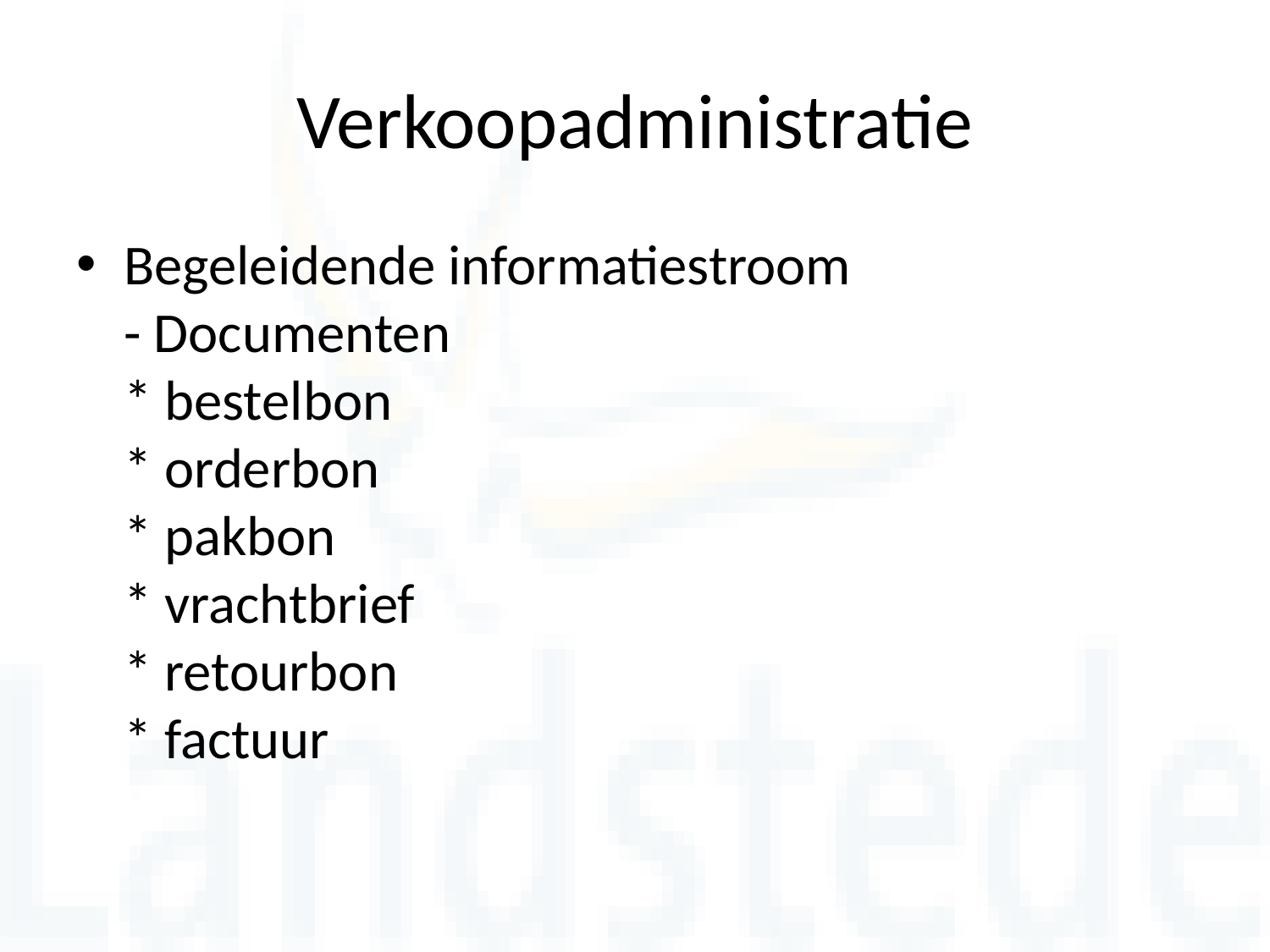

# Verkoopadministratie
Begeleidende informatiestroom
- Documenten
* bestelbon
* orderbon
* pakbon
* vrachtbrief
* retourbon
* factuur